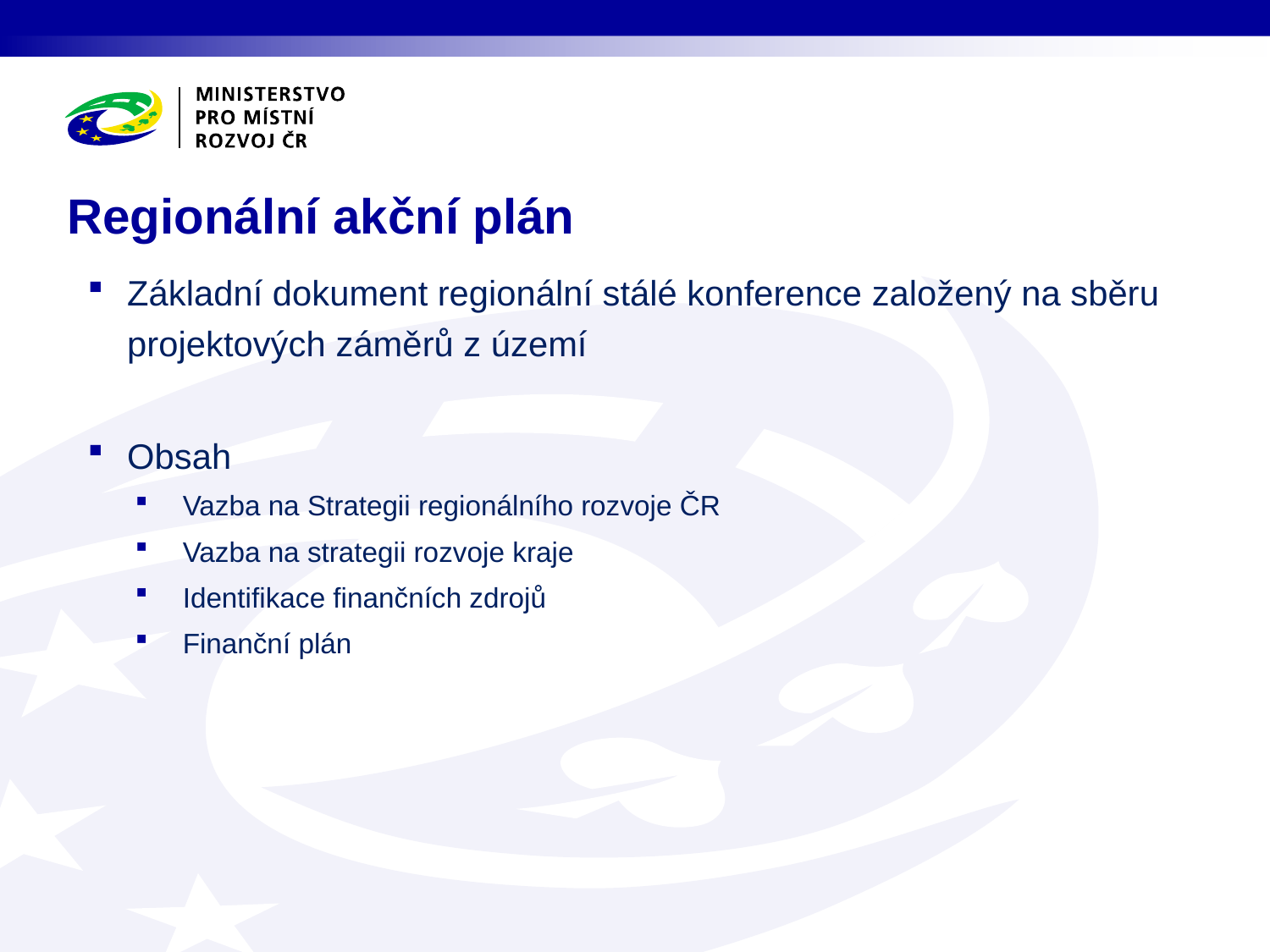

# Regionální akční plán
Základní dokument regionální stálé konference založený na sběru projektových záměrů z území

Obsah
Vazba na Strategii regionálního rozvoje ČR
Vazba na strategii rozvoje kraje
Identifikace finančních zdrojů
Finanční plán